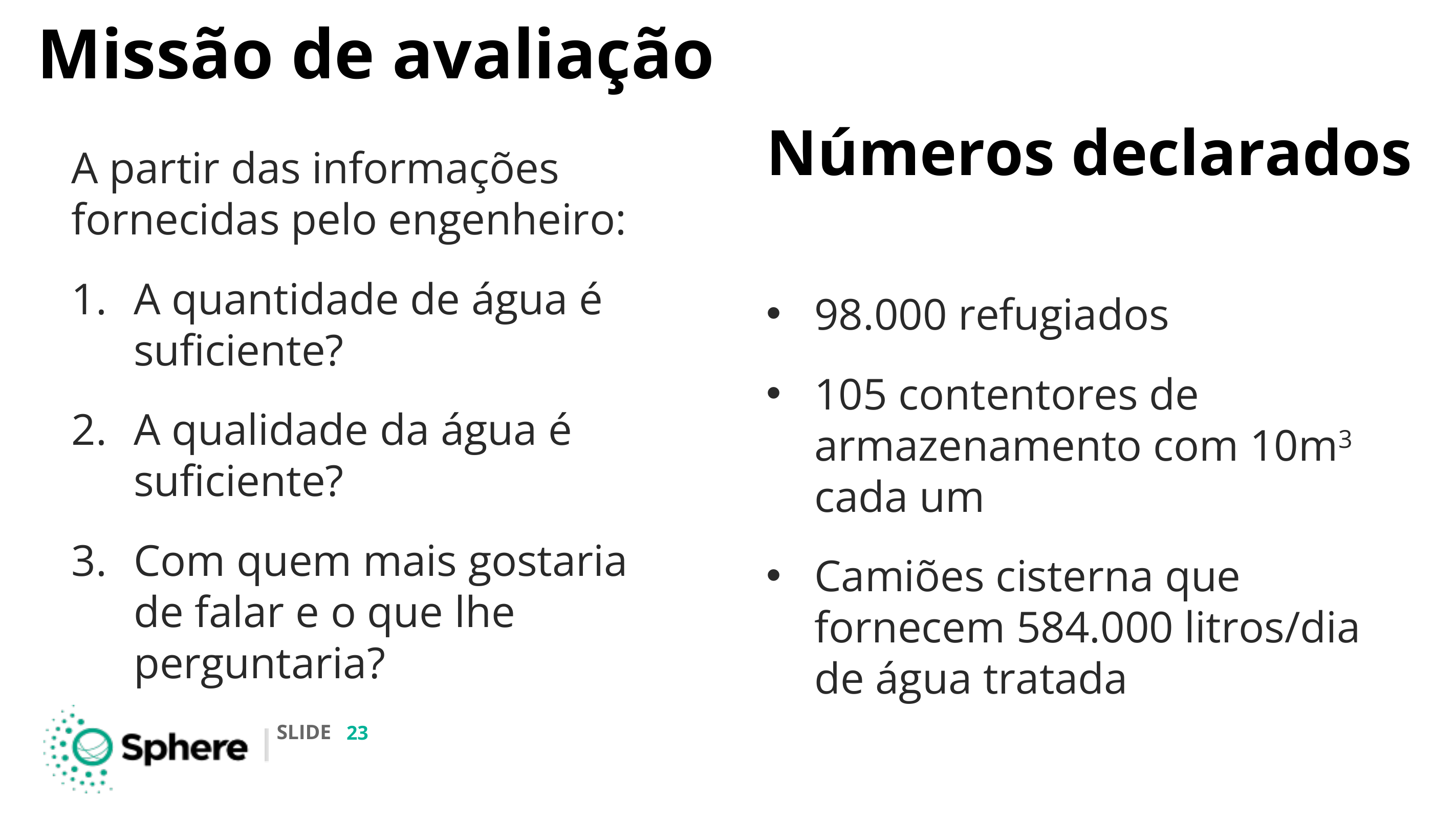

# Missão de avaliação
Números declarados
98.000 refugiados
105 contentores de armazenamento com 10m3 cada um
Camiões cisterna que fornecem 584.000 litros/dia de água tratada

A partir das informações fornecidas pelo engenheiro:
A quantidade de água é suficiente?
A qualidade da água é suficiente?
Com quem mais gostaria de falar e o que lhe perguntaria?

23